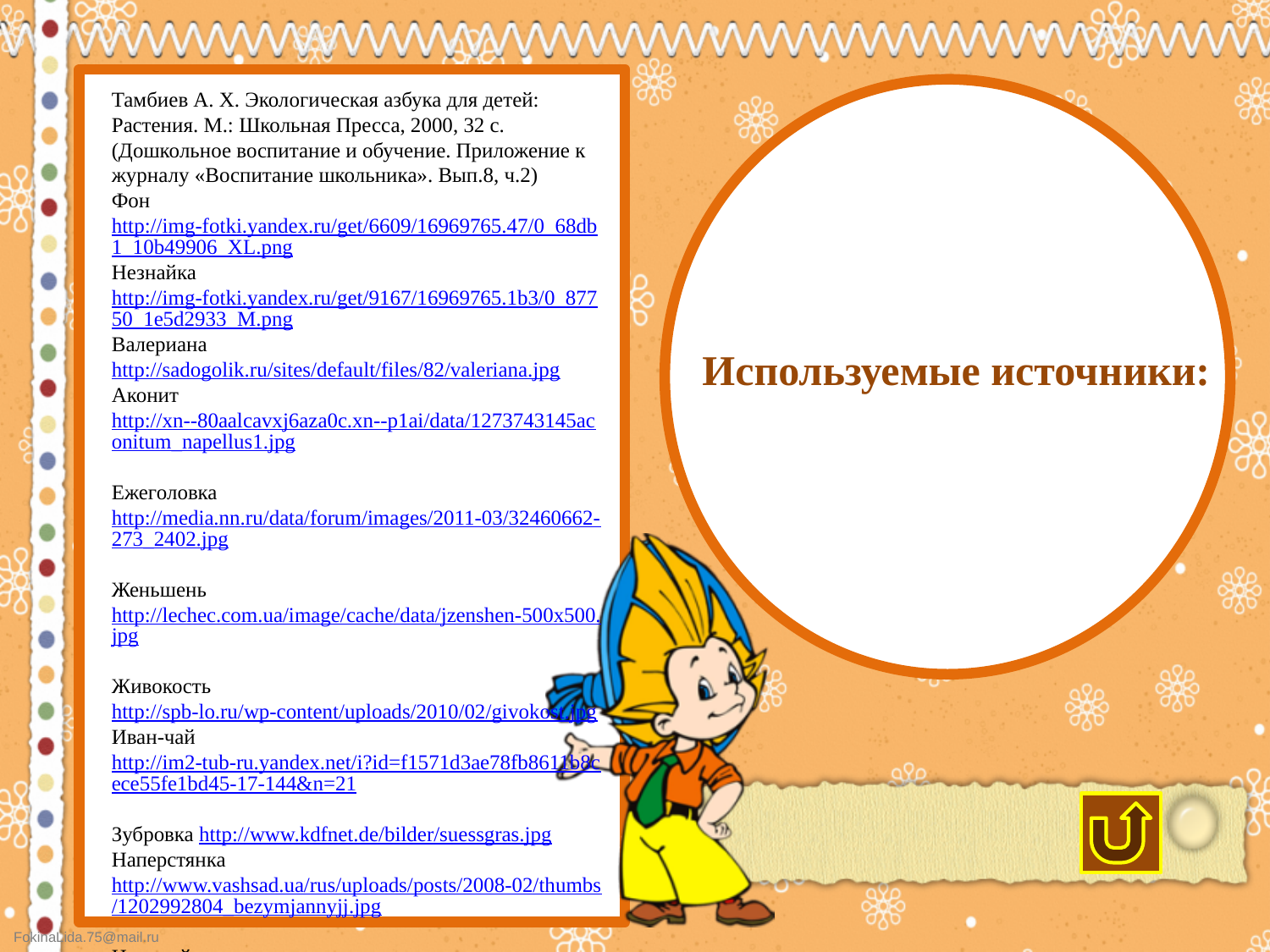

Тамбиев А. Х. Экологическая азбука для детей: Растения. М.: Школьная Пресса, 2000, 32 с. (Дошкольное воспитание и обучение. Приложение к журналу «Воспитание школьника». Вып.8, ч.2)
Фон http://img-fotki.yandex.ru/get/6609/16969765.47/0_68db1_10b49906_XL.png
Незнайка http://img-fotki.yandex.ru/get/9167/16969765.1b3/0_87750_1e5d2933_M.png
Валериана http://sadogolik.ru/sites/default/files/82/valeriana.jpg
Аконит http://xn--80aalcavxj6aza0c.xn--p1ai/data/1273743145aconitum_napellus1.jpg
Ежеголовка http://media.nn.ru/data/forum/images/2011-03/32460662-273_2402.jpg
Женьшень http://lechec.com.ua/image/cache/data/jzenshen-500x500.jpg
Живокость http://spb-lo.ru/wp-content/uploads/2010/02/givokost.jpg
Иван-чай http://im2-tub-ru.yandex.net/i?id=f1571d3ae78fb8611b8cece55fe1bd45-17-144&n=21
Зубровка http://www.kdfnet.de/bilder/suessgras.jpg
Наперстянка http://www.vashsad.ua/rus/uploads/posts/2008-02/thumbs/1202992804_bezymjannyjj.jpg
Цикорий http://www.fruitnews.ru/images/mart-2013/tr01-1_20a4e.jpg
Используемые источники: